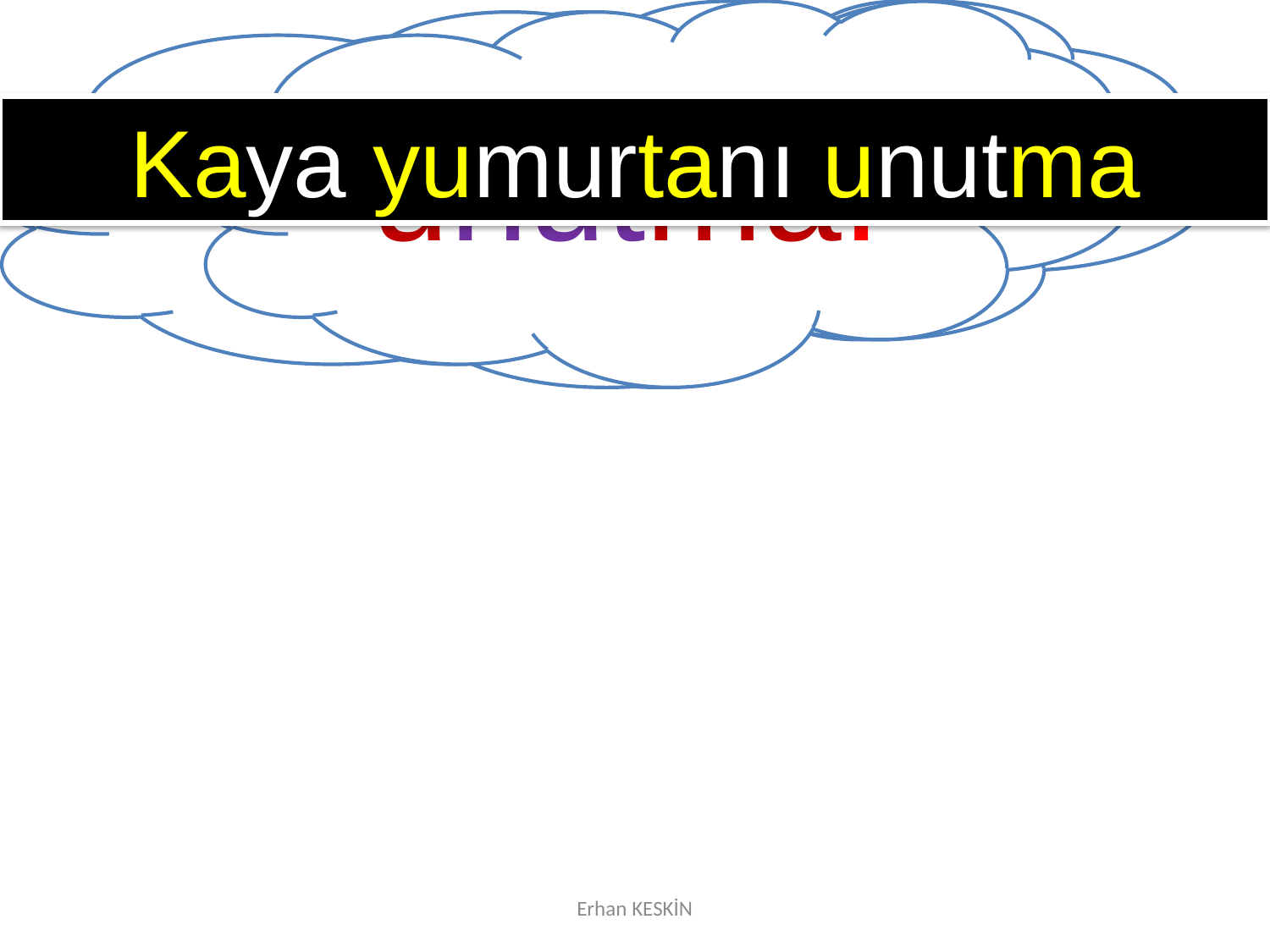

yumurtanı
Kaya
unutma.
Kaya yumurtanı unutma
Erhan KESKİN